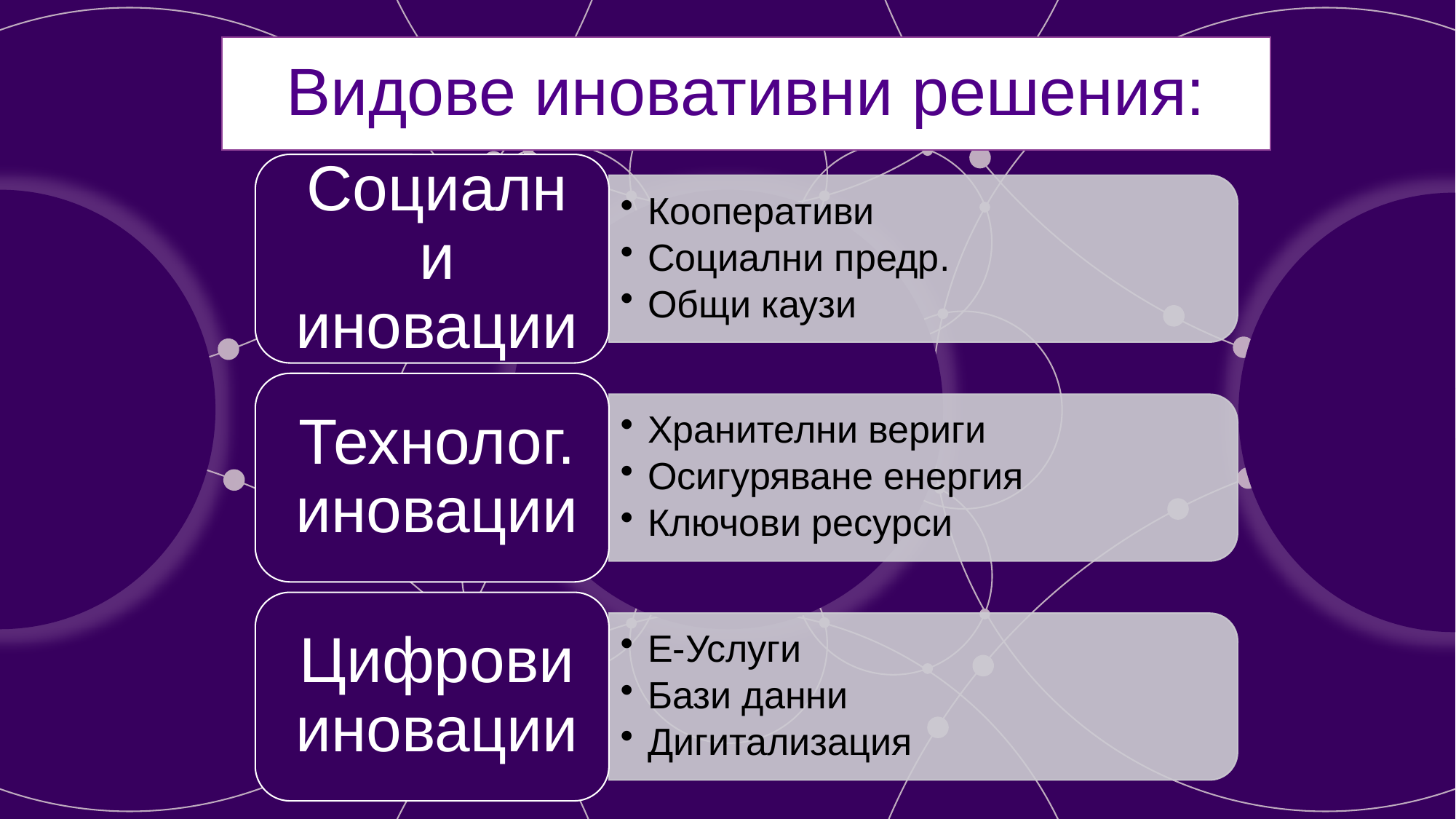

# Видове иновативни решения:
Кооперативи
Социални предр.
Общи каузи
Социални иновации
Хранителни вериги
Осигуряване енергия
Ключови ресурси
Технолог. иновации
Е-Услуги
Бази данни
Дигитализация
Цифрови иновации